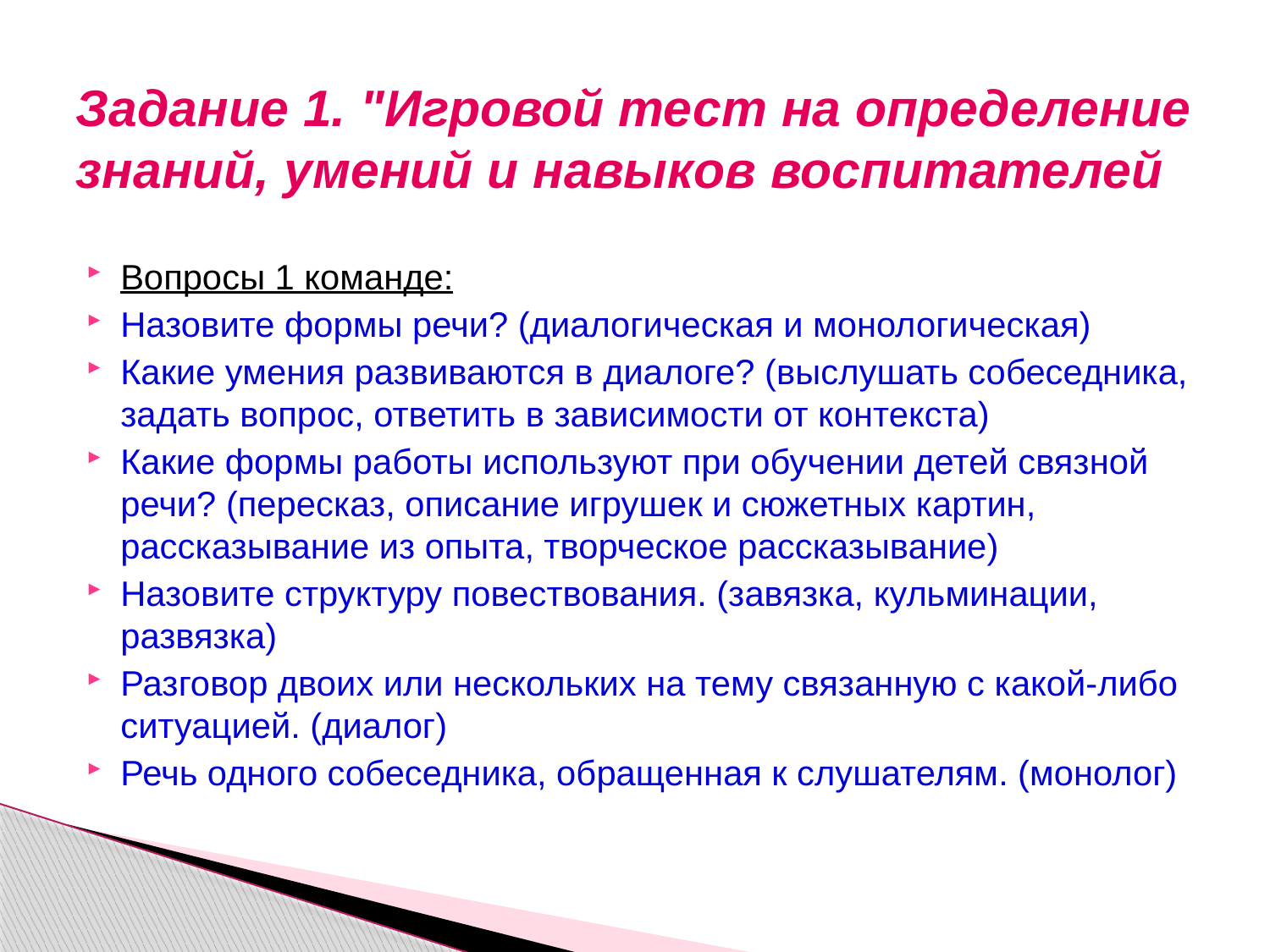

# Задание 1. "Игровой тест на определение знаний, умений и навыков воспитателей
Вопросы 1 команде:
Назовите формы речи? (диалогическая и монологическая)
Какие умения развиваются в диалоге? (выслушать собеседника, задать вопрос, ответить в зависимости от контекста)
Какие формы работы используют при обучении детей связной речи? (пересказ, описание игрушек и сюжетных картин, рассказывание из опыта, творческое рассказывание)
Назовите структуру повествования. (завязка, кульминации, развязка)
Разговор двоих или нескольких на тему связанную с какой-либо ситуацией. (диалог)
Речь одного собеседника, обращенная к слушателям. (монолог)